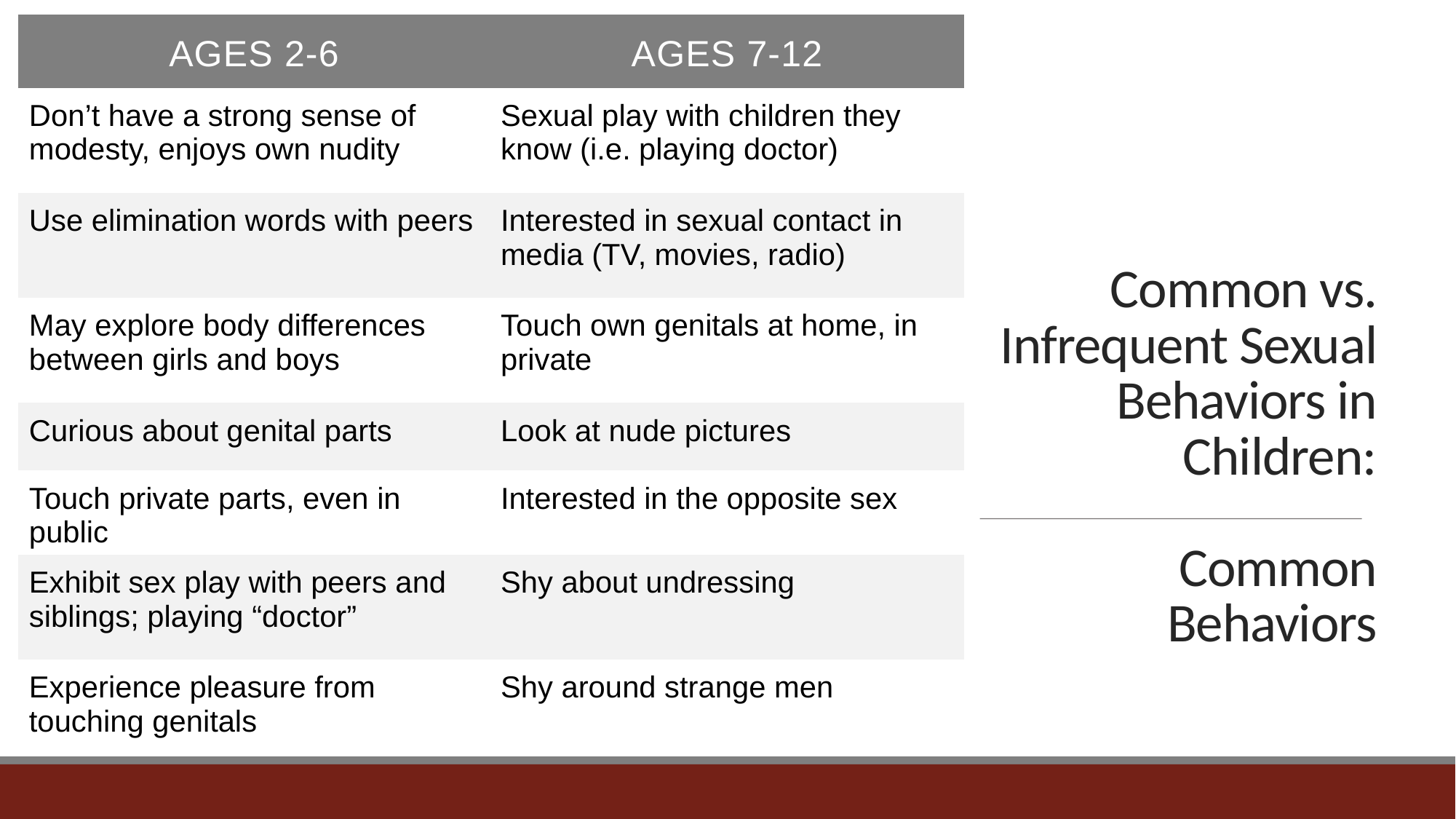

| AGES 2-6 | AGES 7-12 |
| --- | --- |
| Don’t have a strong sense of modesty, enjoys own nudity | Sexual play with children they know (i.e. playing doctor) |
| Use elimination words with peers | Interested in sexual contact in media (TV, movies, radio) |
| May explore body differences between girls and boys | Touch own genitals at home, in private |
| Curious about genital parts | Look at nude pictures |
| Touch private parts, even in public | Interested in the opposite sex |
| Exhibit sex play with peers and siblings; playing “doctor” | Shy about undressing |
| Experience pleasure from touching genitals | Shy around strange men |
# Common vs. Infrequent Sexual Behaviors in Children: Common Behaviors